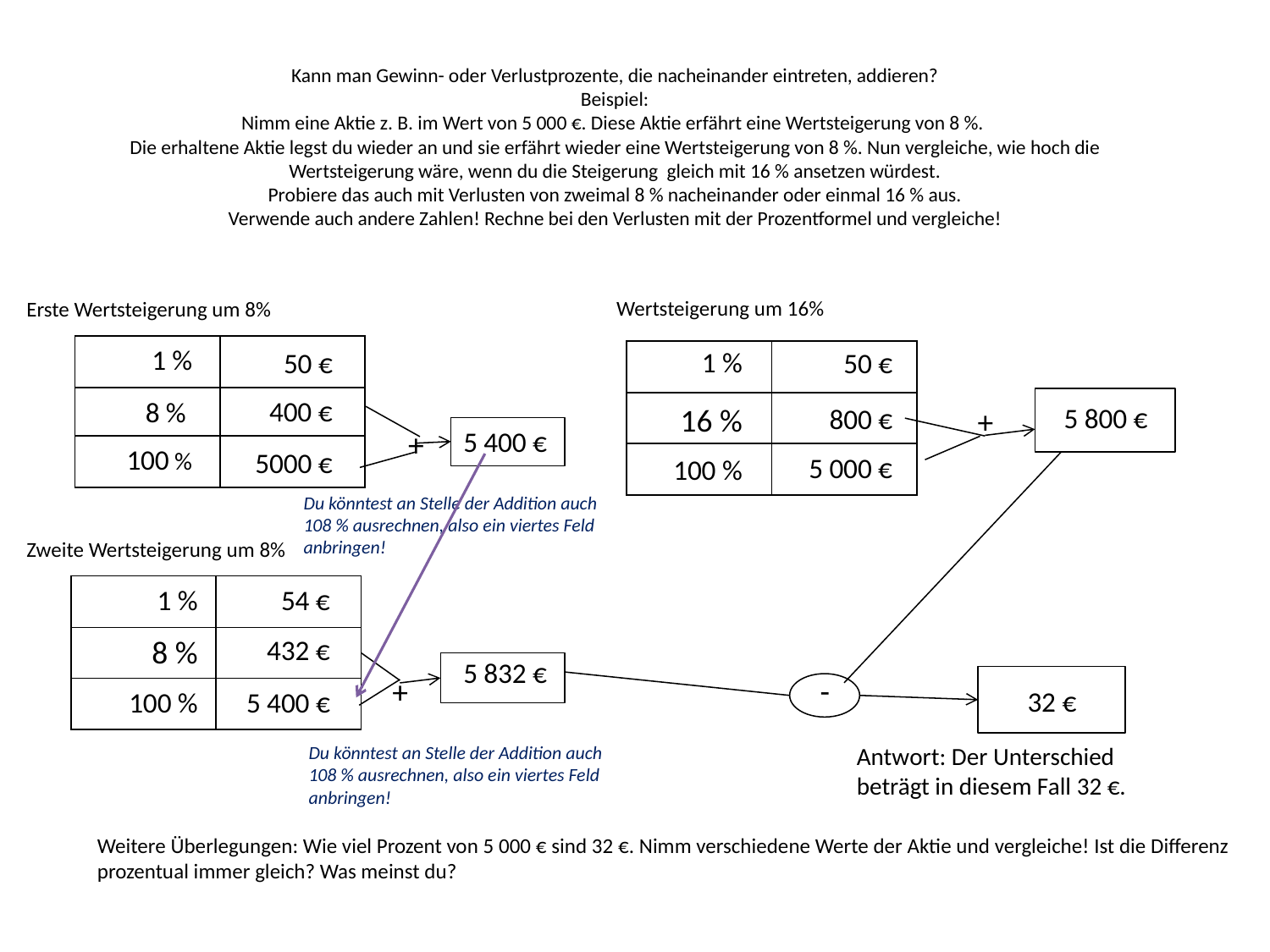

# Kann man Gewinn- oder Verlustprozente, die nacheinander eintreten, addieren? Beispiel: Nimm eine Aktie z. B. im Wert von 5 000 €. Diese Aktie erfährt eine Wertsteigerung von 8 %. Die erhaltene Aktie legst du wieder an und sie erfährt wieder eine Wertsteigerung von 8 %. Nun vergleiche, wie hoch die Wertsteigerung wäre, wenn du die Steigerung  gleich mit 16 % ansetzen würdest. Probiere das auch mit Verlusten von zweimal 8 % nacheinander oder einmal 16 % aus. Verwende auch andere Zahlen! Rechne bei den Verlusten mit der Prozentformel und vergleiche!
 Wertsteigerung um 16%
Erste Wertsteigerung um 8%
|  |  |
| --- | --- |
|  |  |
|  |  |
1 %
1 %
50 €
50 €
|  |  |
| --- | --- |
|  |  |
|  |  |
  400 €
 8 %

 16 %
5 800 €
800 €
+

5 400 €
+
100 %
5000 €
5 000 €
100 %
Du könntest an Stelle der Addition auch 108 % ausrechnen, also ein viertes Feld anbringen!
Zweite Wertsteigerung um 8%
|  |  |
| --- | --- |
|  |  |
|  |  |
1 %
54 €
8 %
432 €
5 832 €

 -
+

32 €
100 %
5 400 €
Antwort: Der Unterschied beträgt in diesem Fall 32 €.
Du könntest an Stelle der Addition auch 108 % ausrechnen, also ein viertes Feld anbringen!
Weitere Überlegungen: Wie viel Prozent von 5 000 € sind 32 €. Nimm verschiedene Werte der Aktie und vergleiche! Ist die Differenz prozentual immer gleich? Was meinst du?